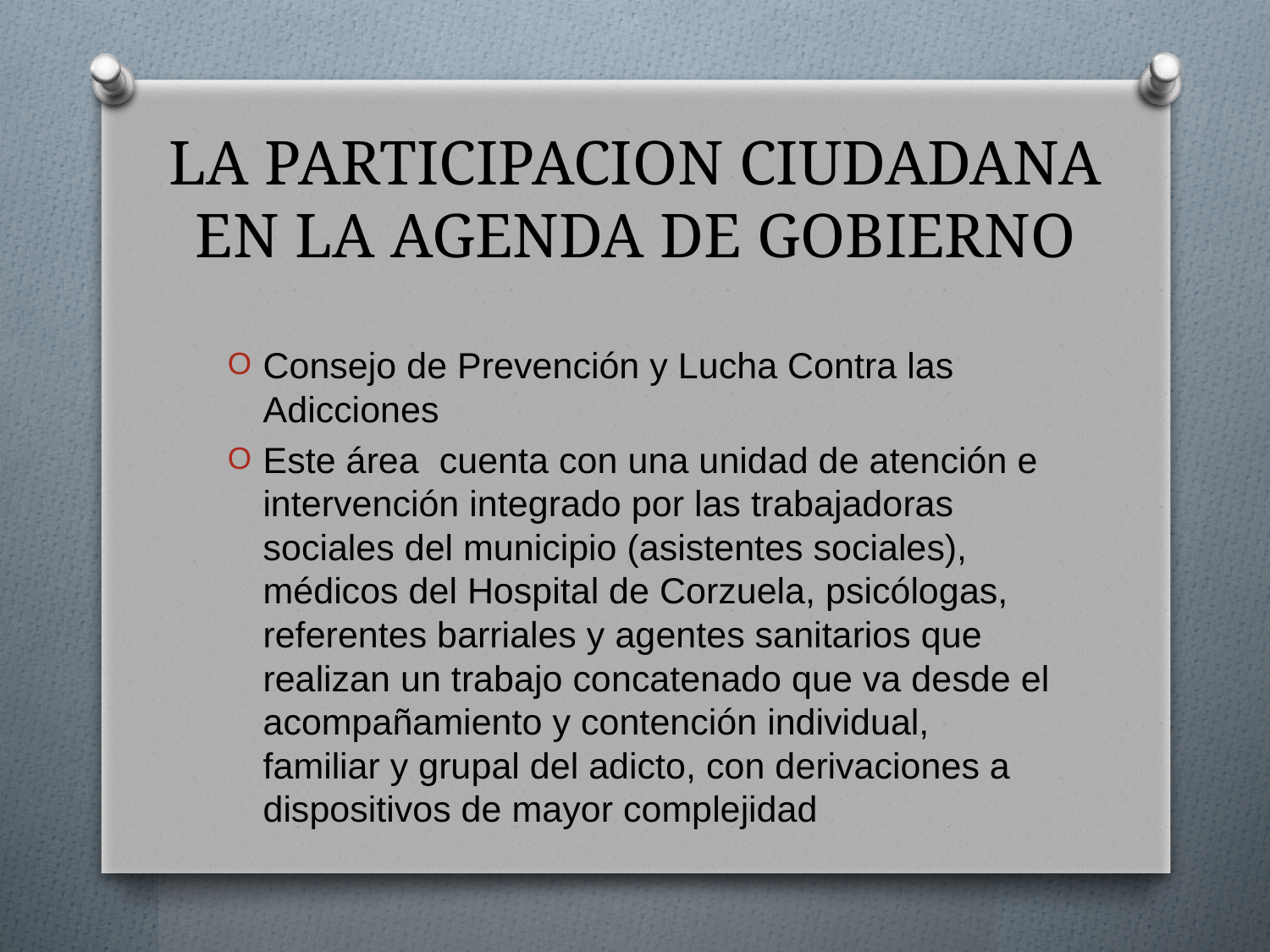

# LA PARTICIPACION CIUDADANA EN LA AGENDA DE GOBIERNO
Consejo de Prevención y Lucha Contra las Adicciones
Este área  cuenta con una unidad de atención e intervención integrado por las trabajadoras sociales del municipio (asistentes sociales), médicos del Hospital de Corzuela, psicólogas, referentes barriales y agentes sanitarios que realizan un trabajo concatenado que va desde el acompañamiento y contención individual, familiar y grupal del adicto, con derivaciones a dispositivos de mayor complejidad